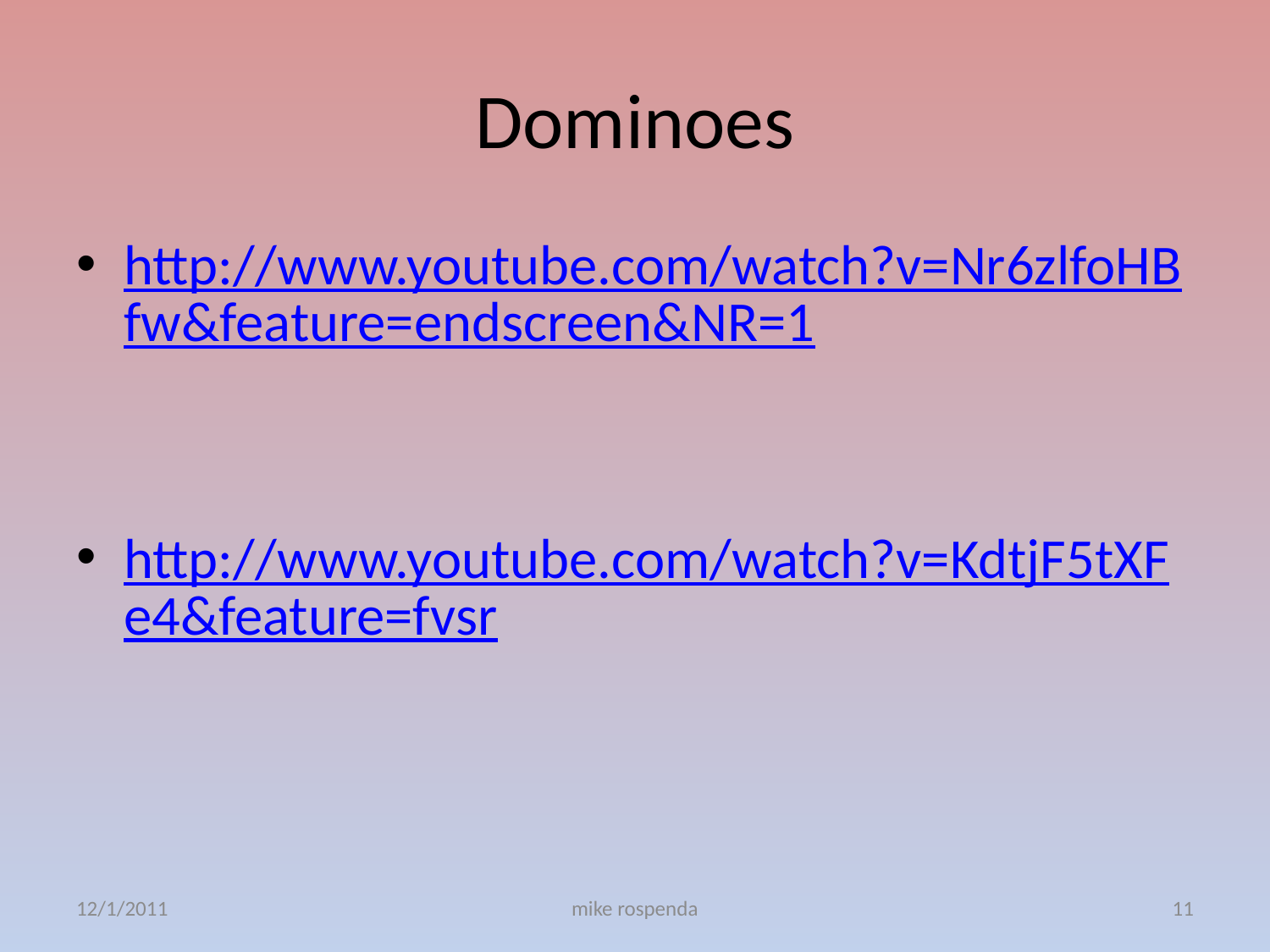

# Dominoes
http://www.youtube.com/watch?v=Nr6zlfoHBfw&feature=endscreen&NR=1

http://www.youtube.com/watch?v=KdtjF5tXFe4&feature=fvsr

12/1/2011
mike rospenda
11